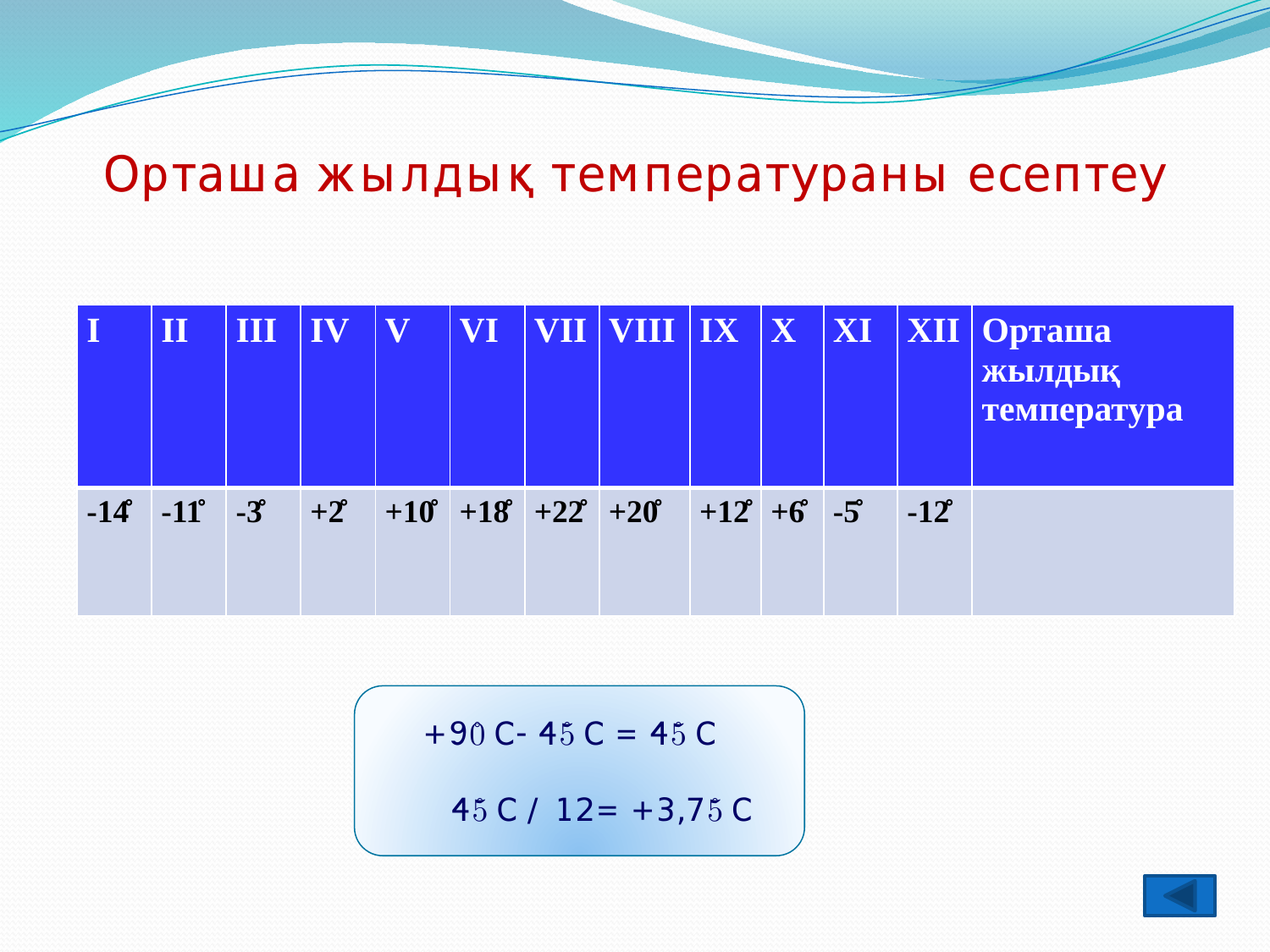

Орташа жылдық температураны есептеу
| І | ІІ | ІІІ | IV | V | VI | VII | VIII | IX | X | XI | XII | Орташа жылдық температура |
| --- | --- | --- | --- | --- | --- | --- | --- | --- | --- | --- | --- | --- |
| -14̊ | -11̊ | -3̊ | +2̊ | +10̊ | +18̊ | +22̊ | +20̊ | +12̊ | +6̊ | -5̊ | -12̊ |  |
+90̊ С- 45̊ С = 45̊ С

     45̊ С / 12= +3,75̊ С